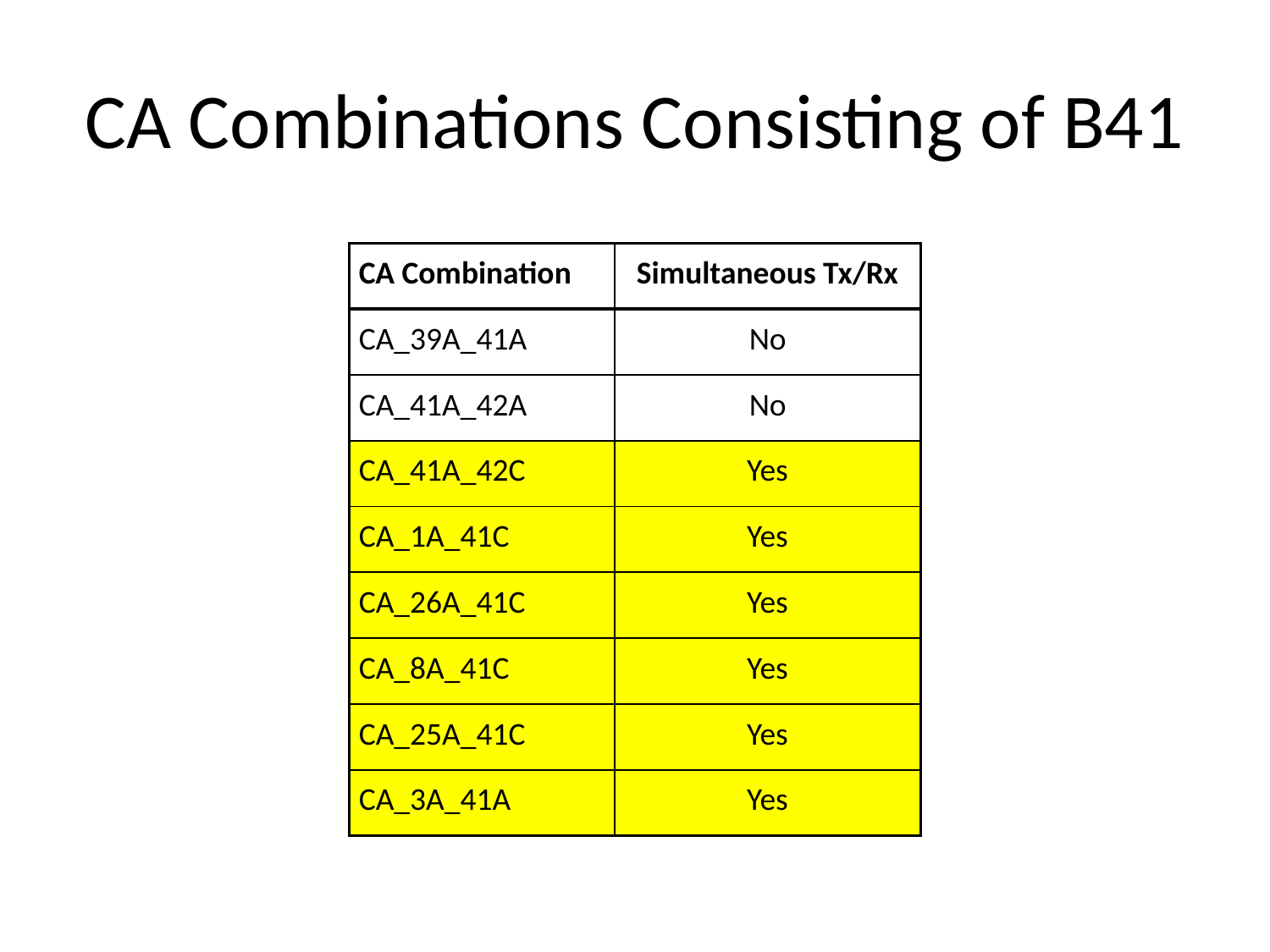

# CA Combinations Consisting of B41
| CA Combination | Simultaneous Tx/Rx |
| --- | --- |
| CA\_39A\_41A | No |
| CA\_41A\_42A | No |
| CA\_41A\_42C | Yes |
| CA\_1A\_41C | Yes |
| CA\_26A\_41C | Yes |
| CA\_8A\_41C | Yes |
| CA\_25A\_41C | Yes |
| CA\_3A\_41A | Yes |